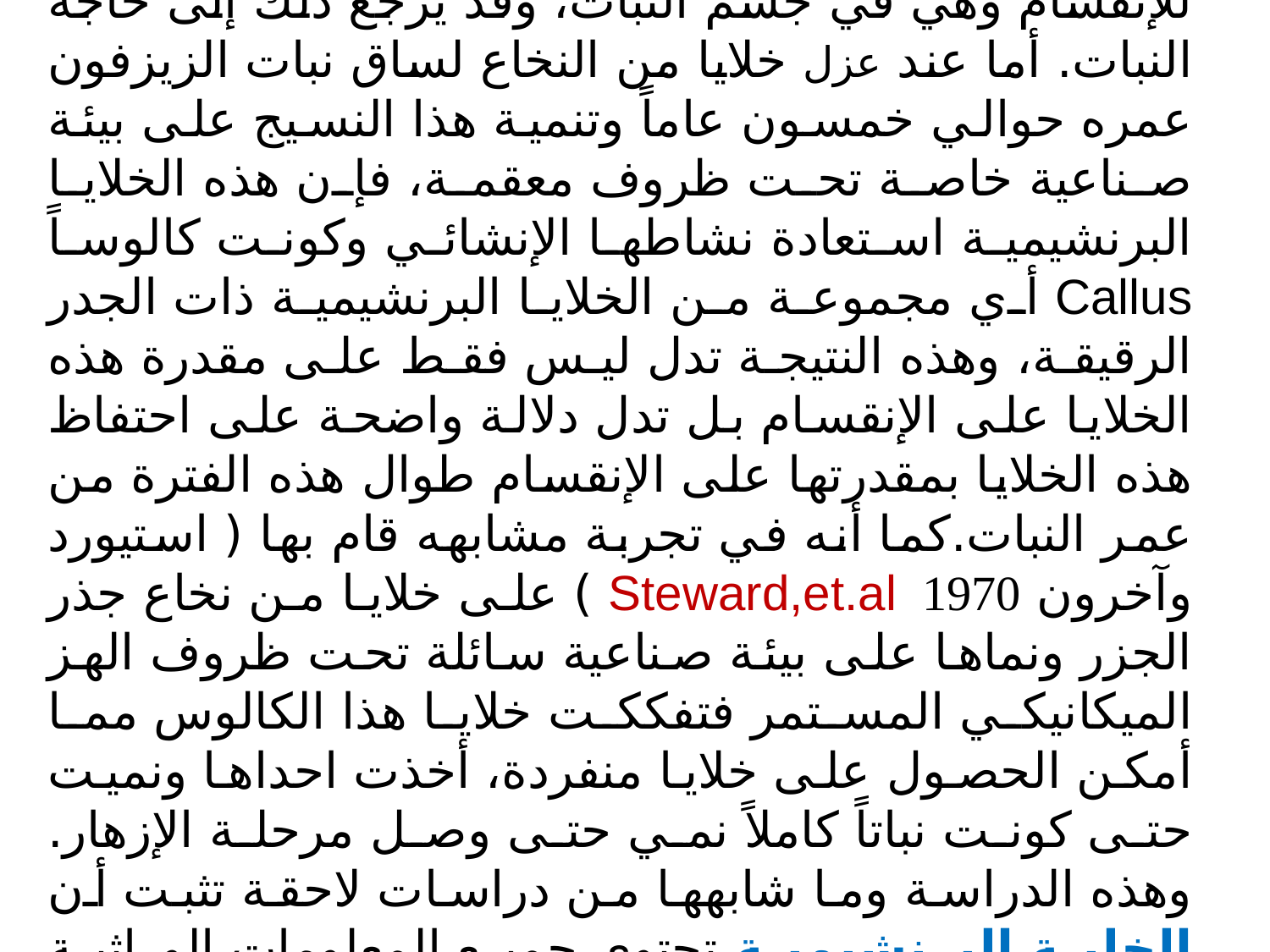

وتدل الأبحاث الحديثة ( باركر Barker 1953 ) إلى أن الخلايا البرنشيمية المكونة للنخاع نادراً ما تعيد قابليتها للإنقسام وهي في جسم النبات، وقد يرجع ذلك إلى حاجة النبات. أما عند عزل خلايا من النخاع لساق نبات الزيزفون عمره حوالي خمسون عاماً وتنمية هذا النسيج على بيئة صناعية خاصة تحت ظروف معقمة، فإن هذه الخلايا البرنشيمية استعادة نشاطها الإنشائي وكونت كالوساً Callus أي مجموعة من الخلايا البرنشيمية ذات الجدر الرقيقة، وهذه النتيجة تدل ليس فقط على مقدرة هذه الخلايا على الإنقسام بل تدل دلالة واضحة على احتفاظ هذه الخلايا بمقدرتها على الإنقسام طوال هذه الفترة من عمر النبات.كما أنه في تجربة مشابهه قام بها ( استيورد وآخرون Steward,et.al 1970 ) على خلايا من نخاع جذر الجزر ونماها على بيئة صناعية سائلة تحت ظروف الهز الميكانيكي المستمر فتفككت خلايا هذا الكالوس مما أمكن الحصول على خلايا منفردة، أخذت احداها ونميت حتى كونت نباتاً كاملاً نمي حتى وصل مرحلة الإزهار. وهذه الدراسة وما شابهها من دراسات لاحقة تثبت أن الخلية البرنشيمية تحتوي جميع المعلومات الوراثية اللازمة لتكوين نباتاً كاملاً وأنها تحت ظروف معينة تستطيع أن تؤدي كل ما تؤديه خلية اللاقحة.